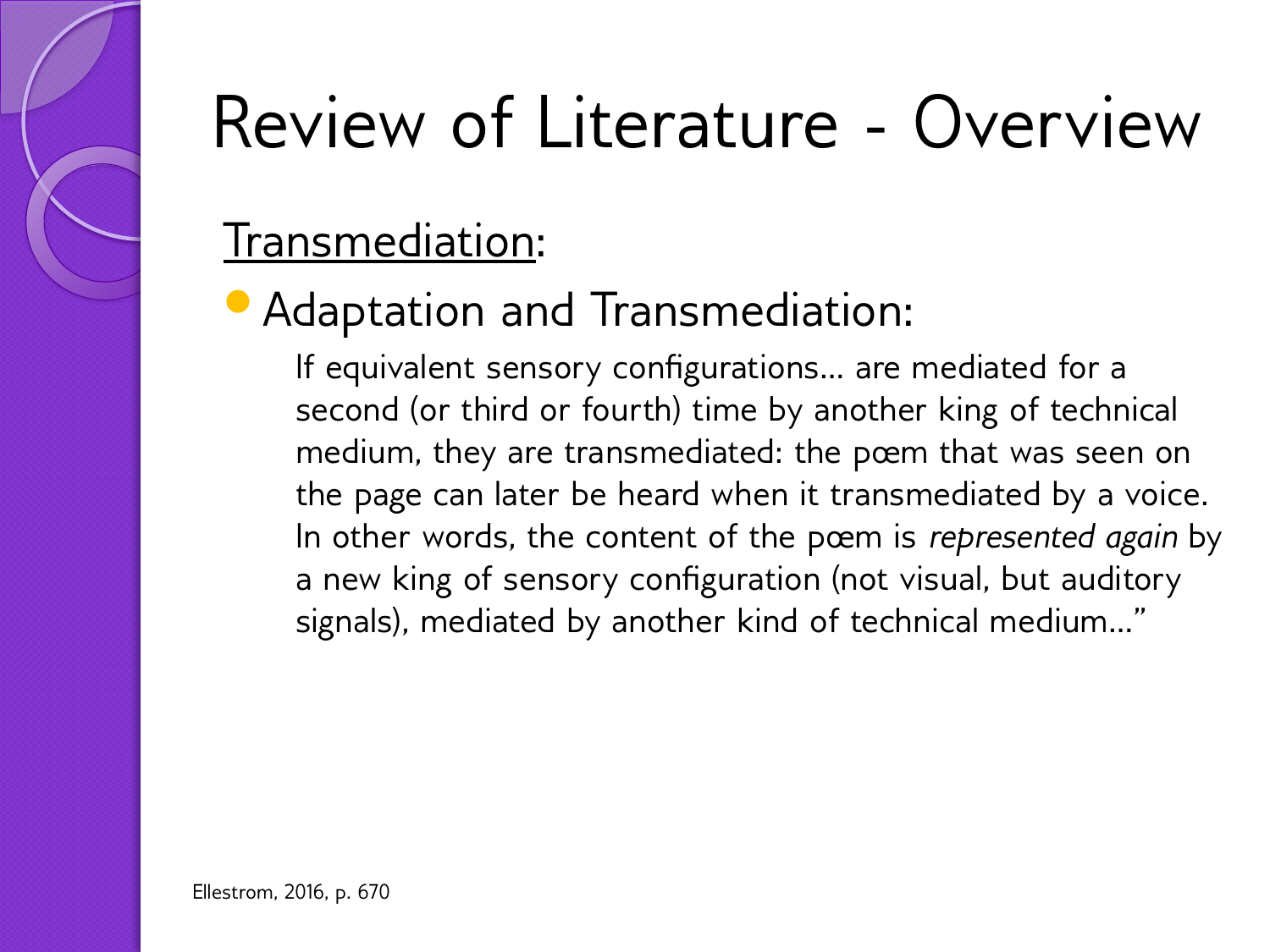

# Review of Literature - Overview
Transmediation:
Adaptation and Transmediation:
If equivalent sensory configurations… are mediated for a second (or third or fourth) time by another king of technical medium, they are transmediated: the poem that was seen on the page can later be heard when it transmediated by a voice. In other words, the content of the poem is represented again by a new king of sensory configuration (not visual, but auditory signals), mediated by another kind of technical medium…”
Ellestrom, 2016, p. 670